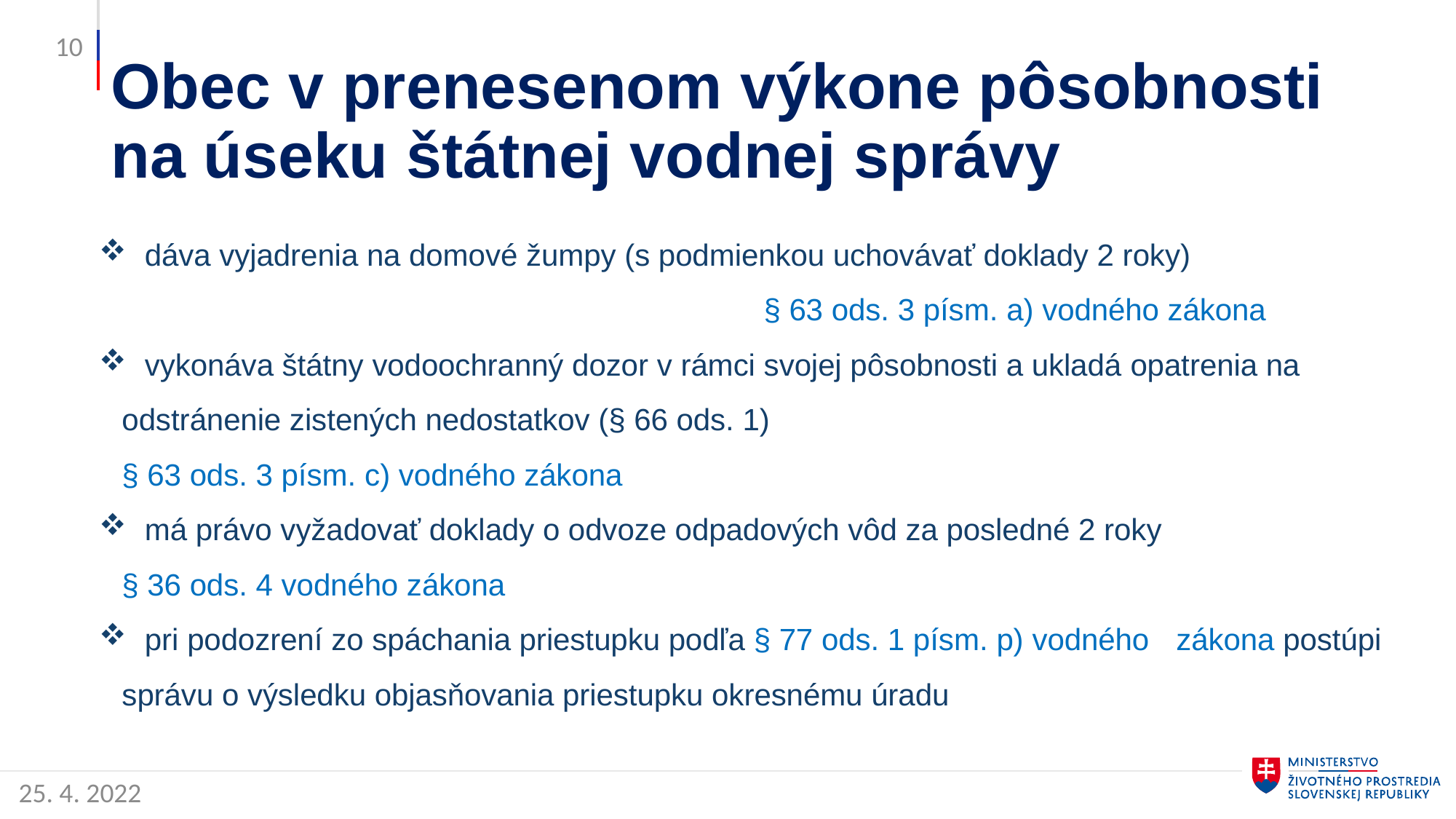

10
# Obec v prenesenom výkone pôsobnosti na úseku štátnej vodnej správy
 	dáva vyjadrenia na domové žumpy (s podmienkou uchovávať doklady 2 roky)                                                                                                      	§ 63 ods. 3 písm. a) vodného zákona
 	vykonáva štátny vodoochranný dozor v rámci svojej pôsobnosti a ukladá 	opatrenia na odstránenie zistených nedostatkov (§ 66 ods. 1)
		§ 63 ods. 3 písm. c) vodného zákona
 	má právo vyžadovať doklady o odvoze odpadových vôd za posledné 2 roky
 	§ 36 ods. 4 vodného zákona
 	pri podozrení zo spáchania priestupku podľa § 77 ods. 1 písm. p) vodného 	zákona postúpi správu o výsledku objasňovania priestupku okresnému úradu
25. 4. 2022